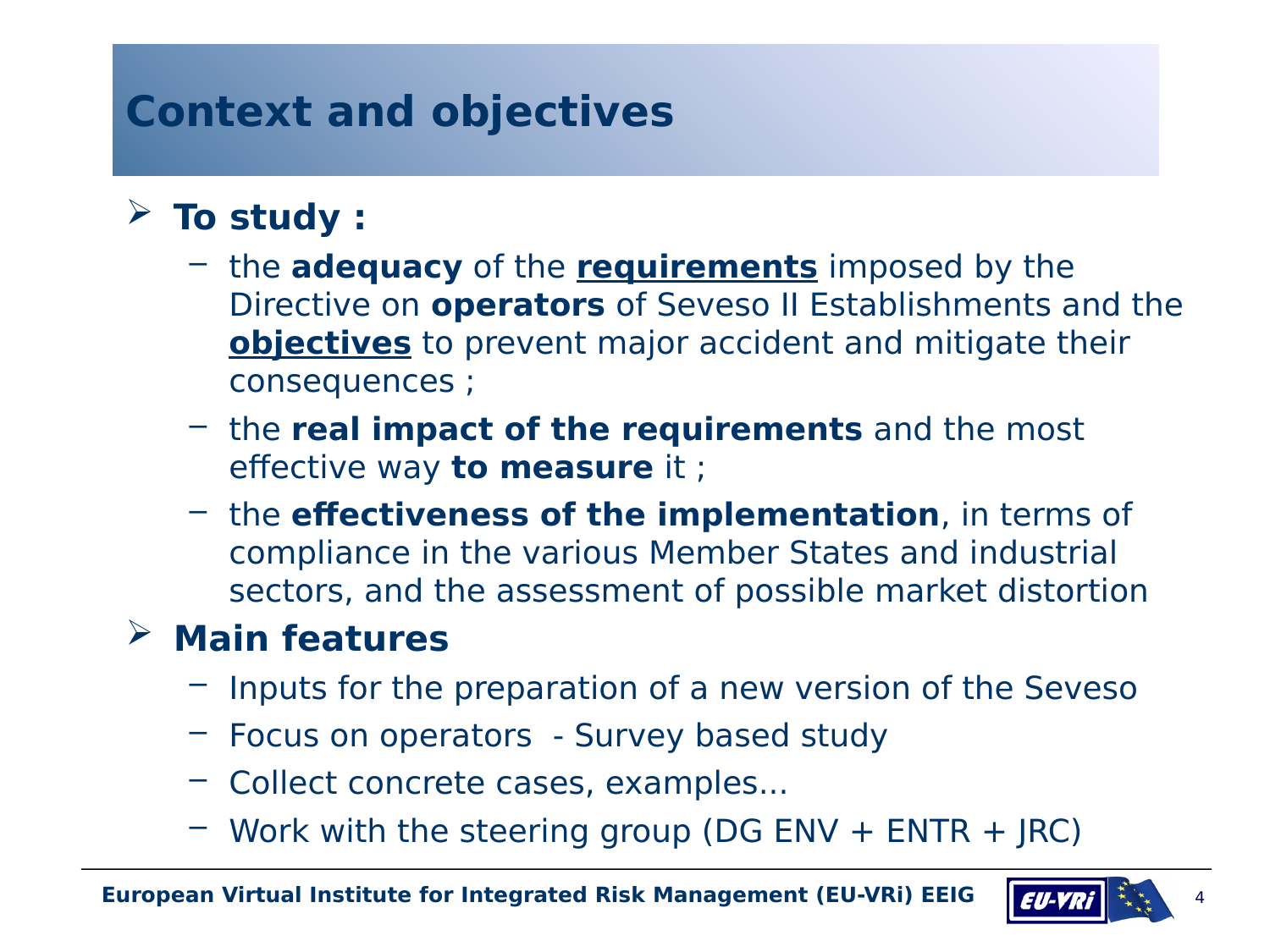

# Context and objectives
To study :
the adequacy of the requirements imposed by the Directive on operators of Seveso II Establishments and the objectives to prevent major accident and mitigate their consequences ;
the real impact of the requirements and the most effective way to measure it ;
the effectiveness of the implementation, in terms of compliance in the various Member States and industrial sectors, and the assessment of possible market distortion
Main features
Inputs for the preparation of a new version of the Seveso
Focus on operators  - Survey based study
Collect concrete cases, examples...
Work with the steering group (DG ENV + ENTR + JRC)